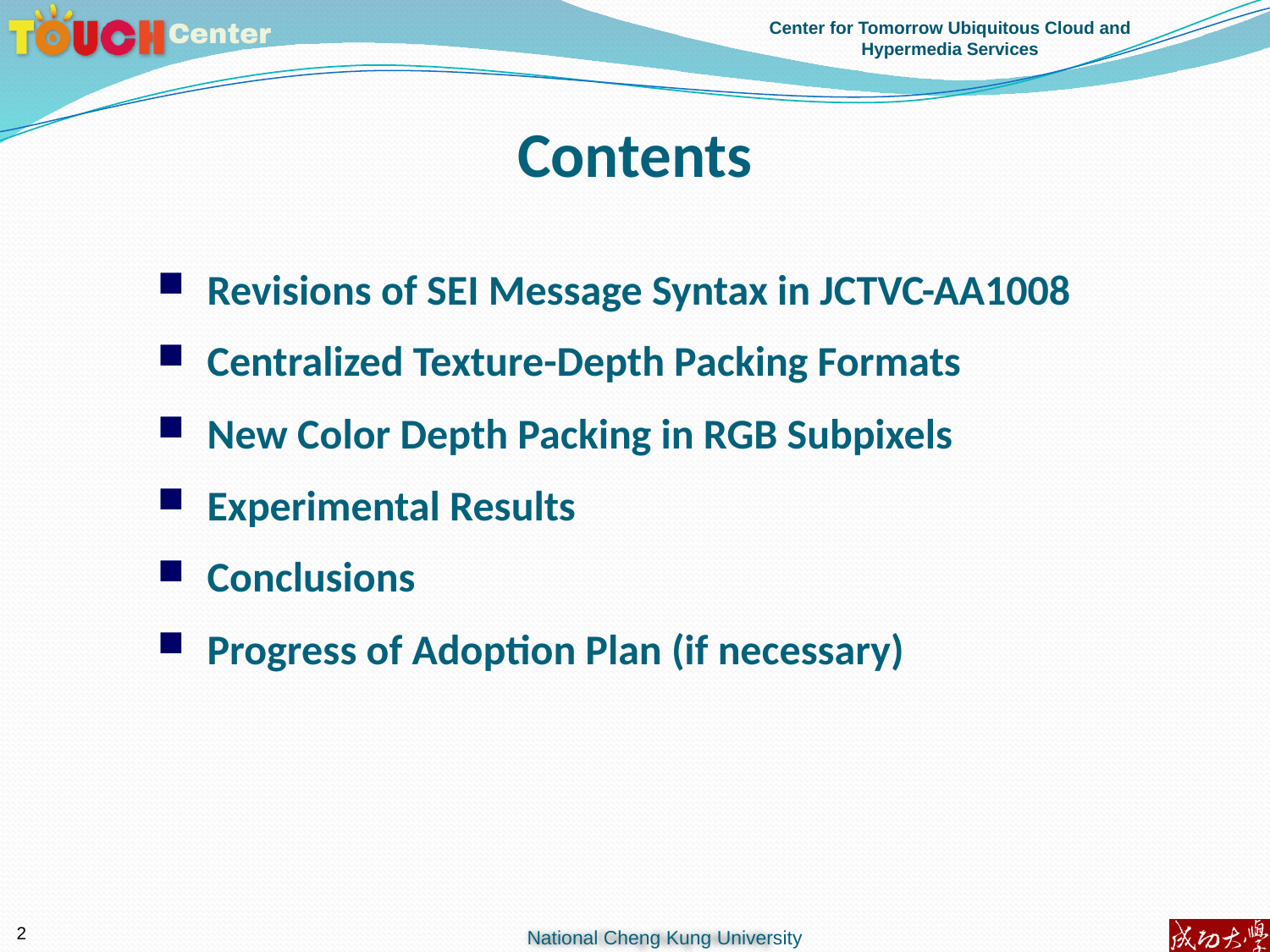

Contents
Revisions of SEI Message Syntax in JCTVC-AA1008
Centralized Texture-Depth Packing Formats
New Color Depth Packing in RGB Subpixels
Experimental Results
Conclusions
Progress of Adoption Plan (if necessary)